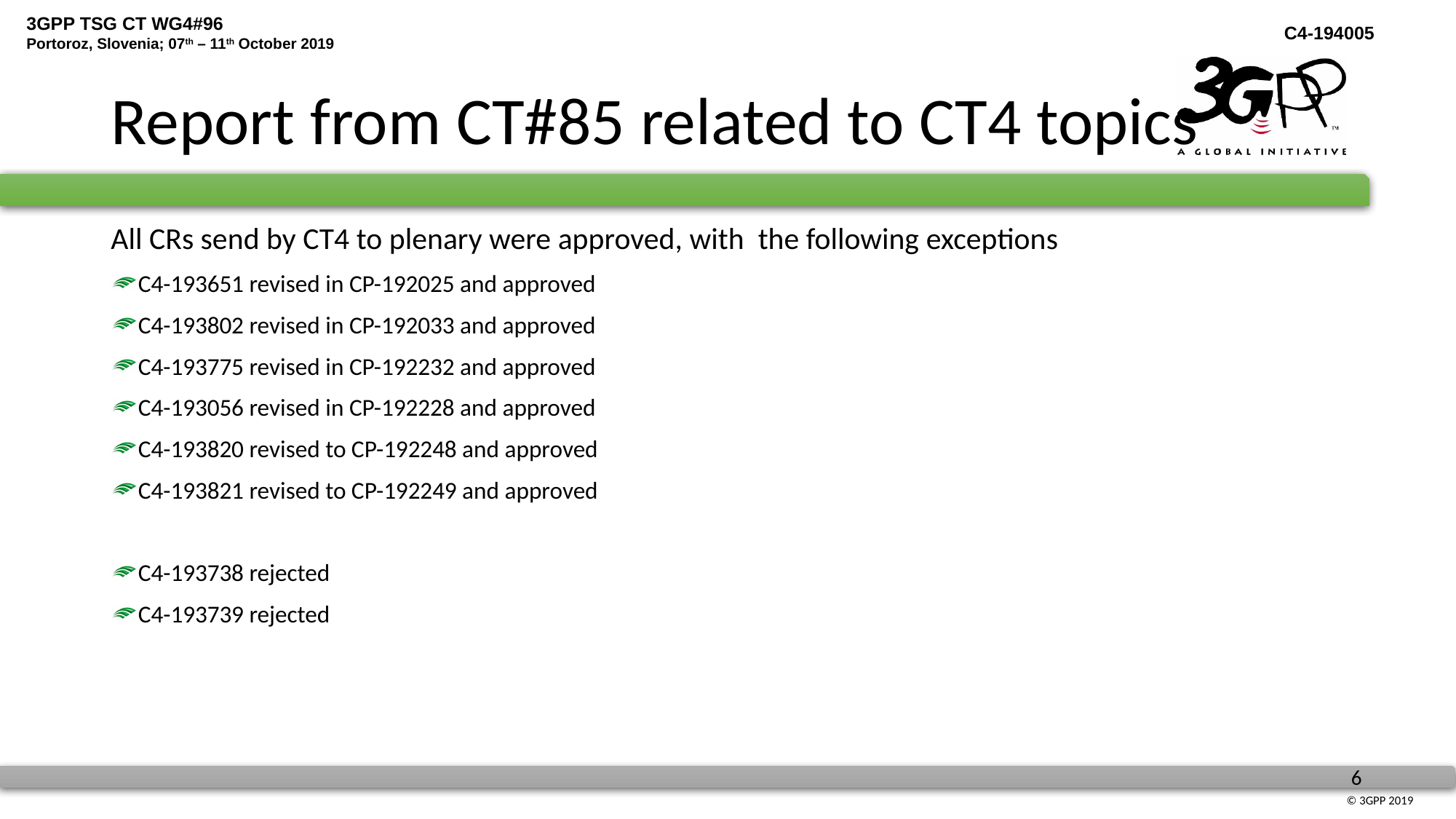

# Report from CT#85 related to CT4 topics
All CRs send by CT4 to plenary were approved, with  the following exceptions
C4-193651 revised in CP-192025 and approved
C4-193802 revised in CP-192033 and approved
C4-193775 revised in CP-192232 and approved
C4-193056 revised in CP-192228 and approved
C4-193820 revised to CP-192248 and approved
C4-193821 revised to CP-192249 and approved

C4-193738 rejected
C4-193739 rejected